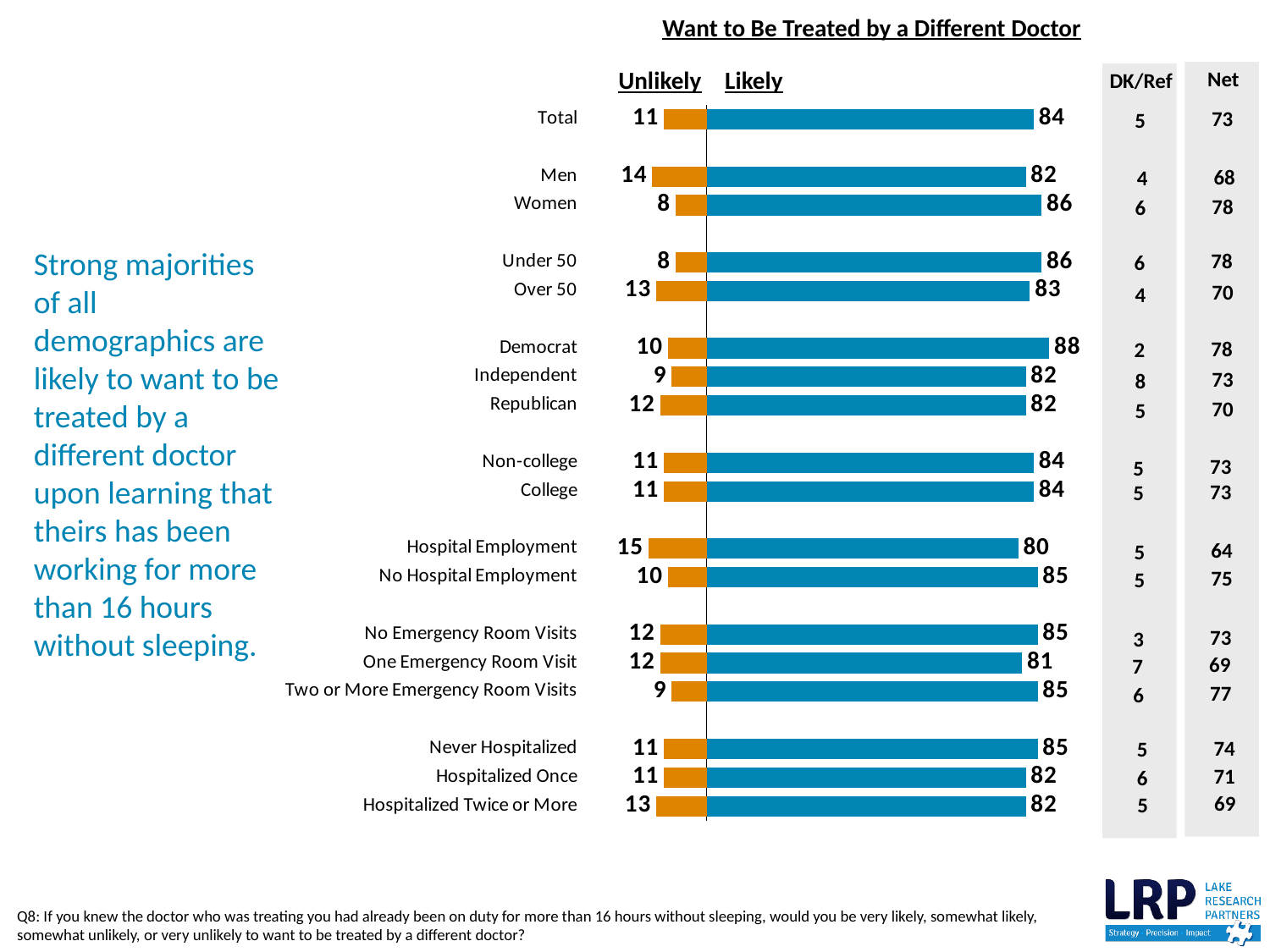

Want to Be Treated by a Different Doctor

### Chart

| Category | Unlikely | Likely |
|---|---|---|
| Total | -11.0 | 84.0 |
|  | None | None |
| Men | -14.0 | 82.0 |
| Women | -8.0 | 86.0 |
|  | None | None |
| Under 50 | -8.0 | 86.0 |
| Over 50 | -13.0 | 83.0 |
|  | None | None |
| Democrat | -10.0 | 88.0 |
| Independent | -9.0 | 82.0 |
| Republican | -12.0 | 82.0 |
|  | None | None |
| Non-college | -11.0 | 84.0 |
| College | -11.0 | 84.0 |
|  | None | None |
| Hospital Employment | -15.0 | 80.0 |
| No Hospital Employment | -10.0 | 85.0 |
|  | None | None |
| No Emergency Room Visits | -12.0 | 85.0 |
| One Emergency Room Visit | -12.0 | 81.0 |
| Two or More Emergency Room Visits | -9.0 | 85.0 |
|  | None | None |
| Never Hospitalized | -11.0 | 85.0 |
| Hospitalized Once | -11.0 | 82.0 |
| Hospitalized Twice or More | -13.0 | 82.0 |
# Strong majorities of all demographics are likely to want to be treated by a different doctor upon learning that theirs has been working for more than 16 hours without sleeping.
Unlikely
Likely

Net
DK/Ref
73
5
68
4
78
6
78
6
70
4
78
2
73
8
70
5
73
5
73
5
64
5
75
5
73
3
69
7
77
6
74
5
71
6
69
5
Q8: If you knew the doctor who was treating you had already been on duty for more than 16 hours without sleeping, would you be very likely, somewhat likely, somewhat unlikely, or very unlikely to want to be treated by a different doctor?